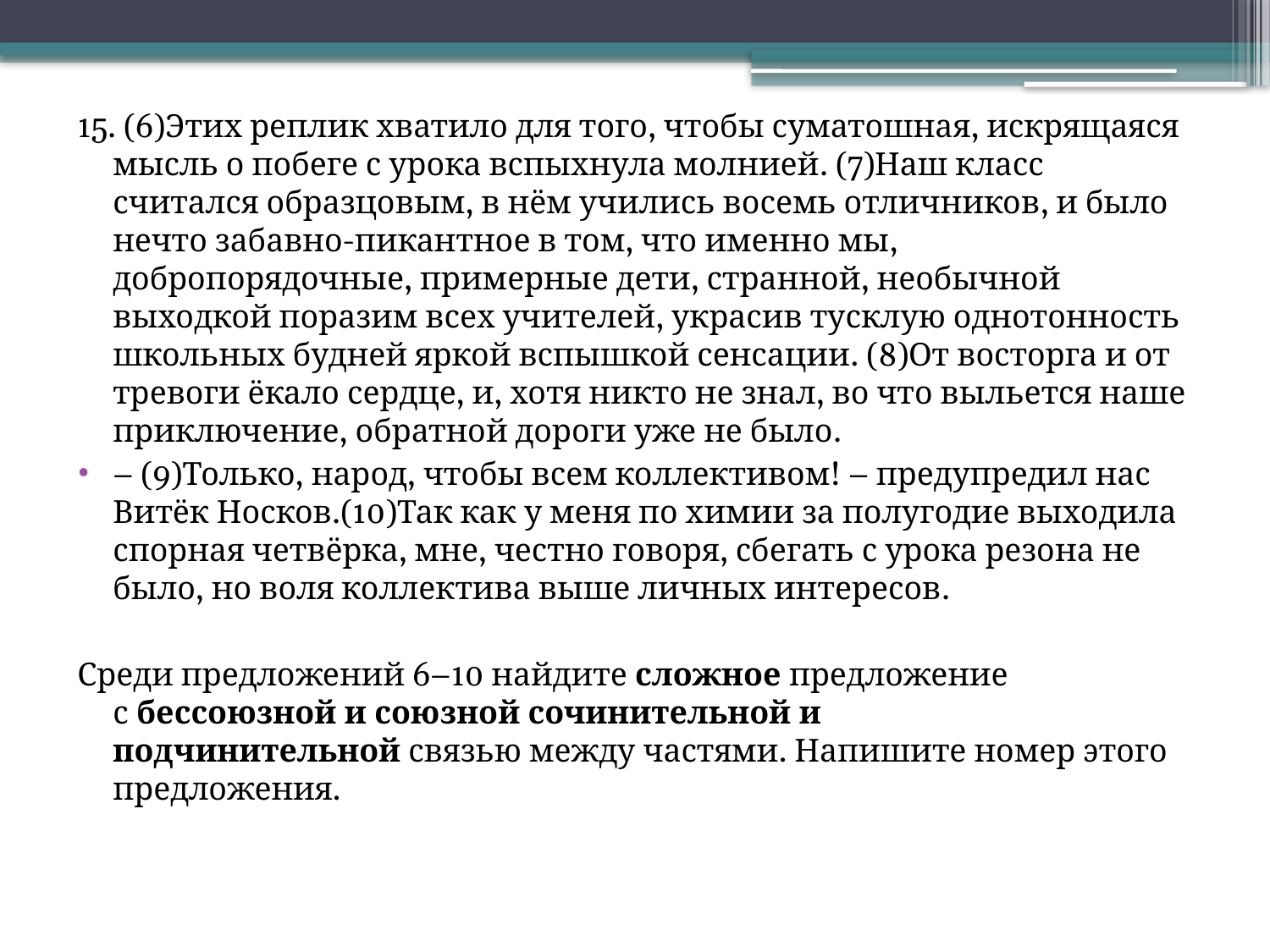

15. (6)Этих реплик хватило для того, чтобы суматошная, искрящаяся мысль о побеге с урока вспыхнула молнией. (7)Наш класс считался образцовым, в нём учились восемь отличников, и было нечто забавно-пикантное в том, что именно мы, добропорядочные, примерные дети, странной, необычной выходкой поразим всех учителей, украсив тусклую однотонность школьных будней яркой вспышкой сенсации. (8)От восторга и от тревоги ёкало сердце, и, хотя никто не знал, во что выльется наше приключение, обратной дороги уже не было.
– (9)Только, народ, чтобы всем коллективом! – предупредил нас Витёк Носков.(10)Так как у меня по химии за полугодие выходила спорная четвёрка, мне, честно говоря, сбегать с урока резона не было, но воля коллектива выше личных интересов.

Среди предложений 6–10 найдите сложное предложение с бессоюзной и союзной сочинительной и подчинительной связью между частями. Напишите номер этого предложения.